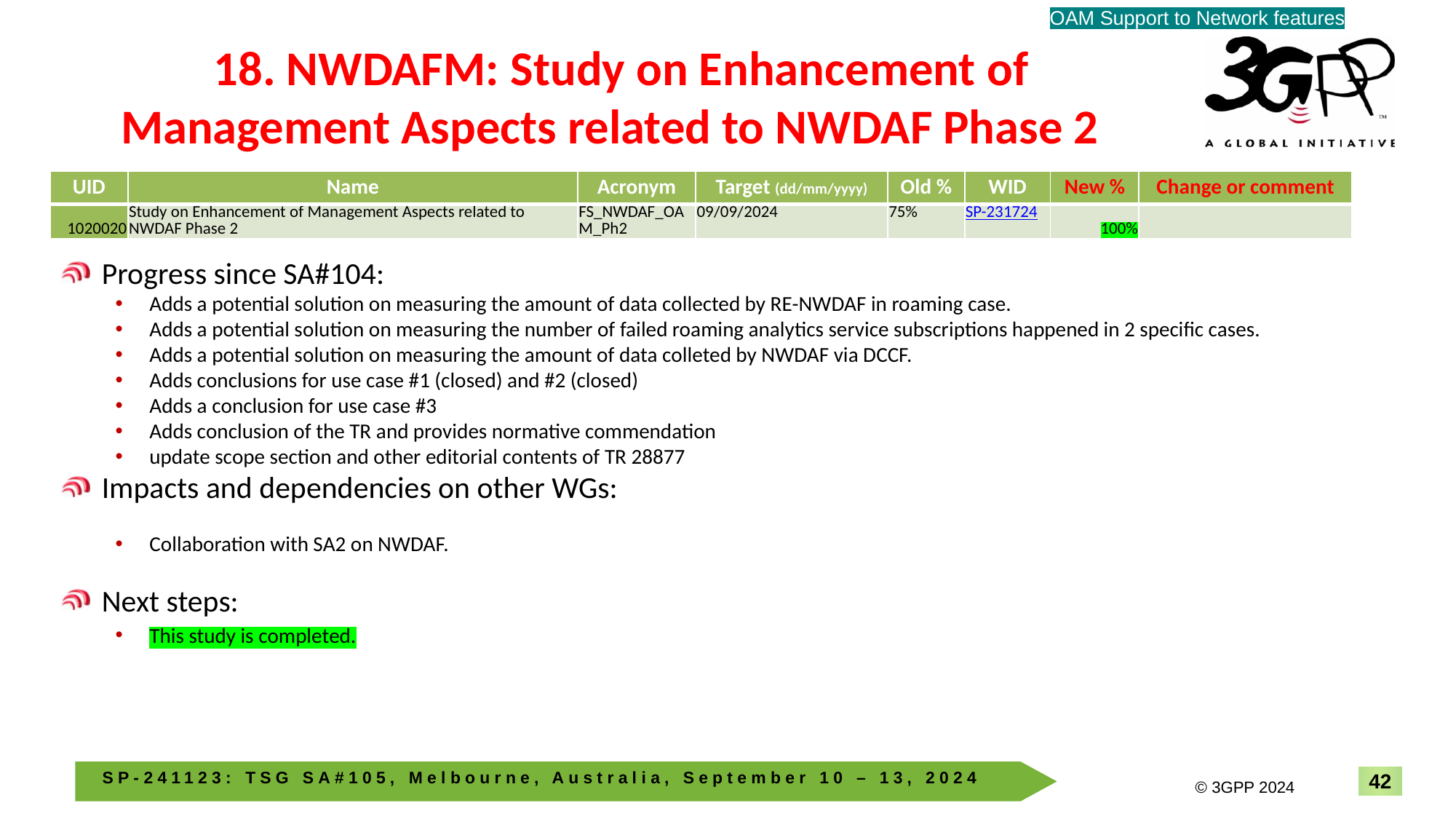

OAM Support to Network features
# 18. NWDAFM: Study on Enhancement of Management Aspects related to NWDAF Phase 2
| UID | Name | Acronym | Target (dd/mm/yyyy) | Old % | WID | New % | Change or comment |
| --- | --- | --- | --- | --- | --- | --- | --- |
| 1020020 | Study on Enhancement of Management Aspects related to NWDAF Phase 2 | FS\_NWDAF\_OAM\_Ph2 | 09/09/2024 | 75% | SP-231724 | 100% |  |
Progress since SA#104:
Adds a potential solution on measuring the amount of data collected by RE-NWDAF in roaming case.
Adds a potential solution on measuring the number of failed roaming analytics service subscriptions happened in 2 specific cases.
Adds a potential solution on measuring the amount of data colleted by NWDAF via DCCF.
Adds conclusions for use case #1 (closed) and #2 (closed)
Adds a conclusion for use case #3
Adds conclusion of the TR and provides normative commendation
update scope section and other editorial contents of TR 28877
Impacts and dependencies on other WGs:

Collaboration with SA2 on NWDAF.

Next steps:
This study is completed.